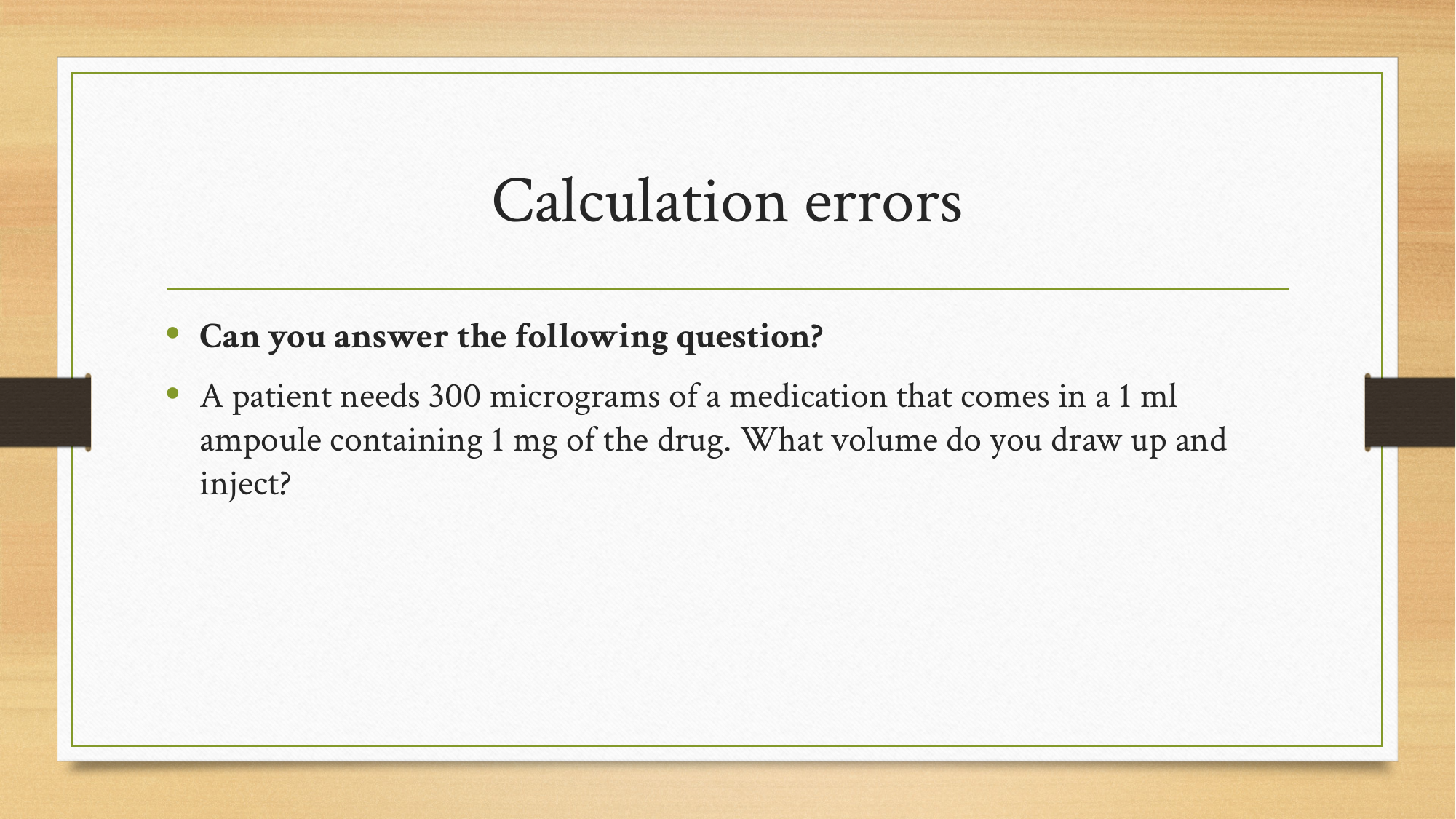

# Calculation errors
Can you answer the following question?
A patient needs 300 micrograms of a medication that comes in a 1 ml ampoule containing 1 mg of the drug. What volume do you draw up and inject?